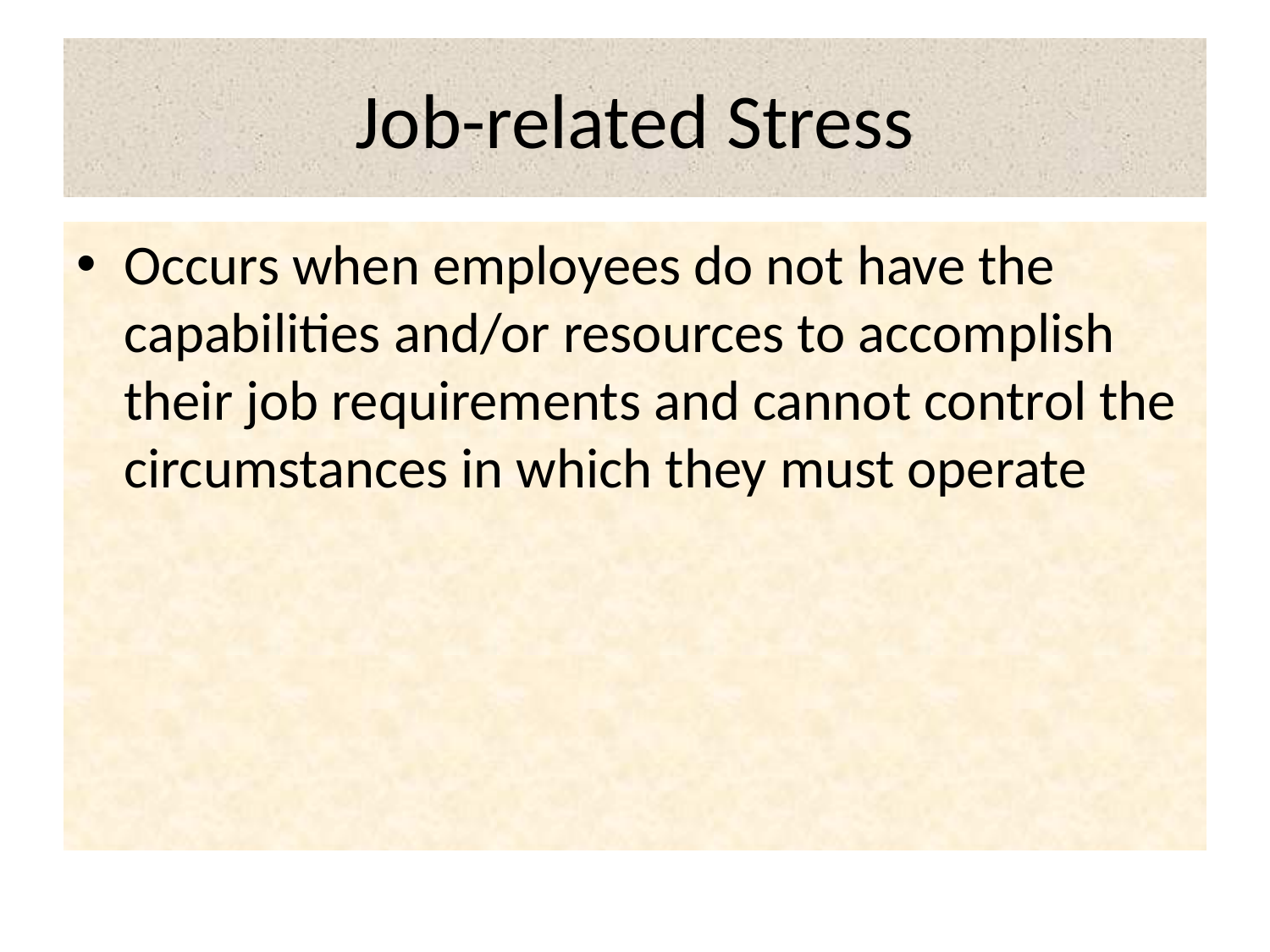

# Job-related Stress
Occurs when employees do not have the capabilities and/or resources to accomplish their job requirements and cannot control the circumstances in which they must operate